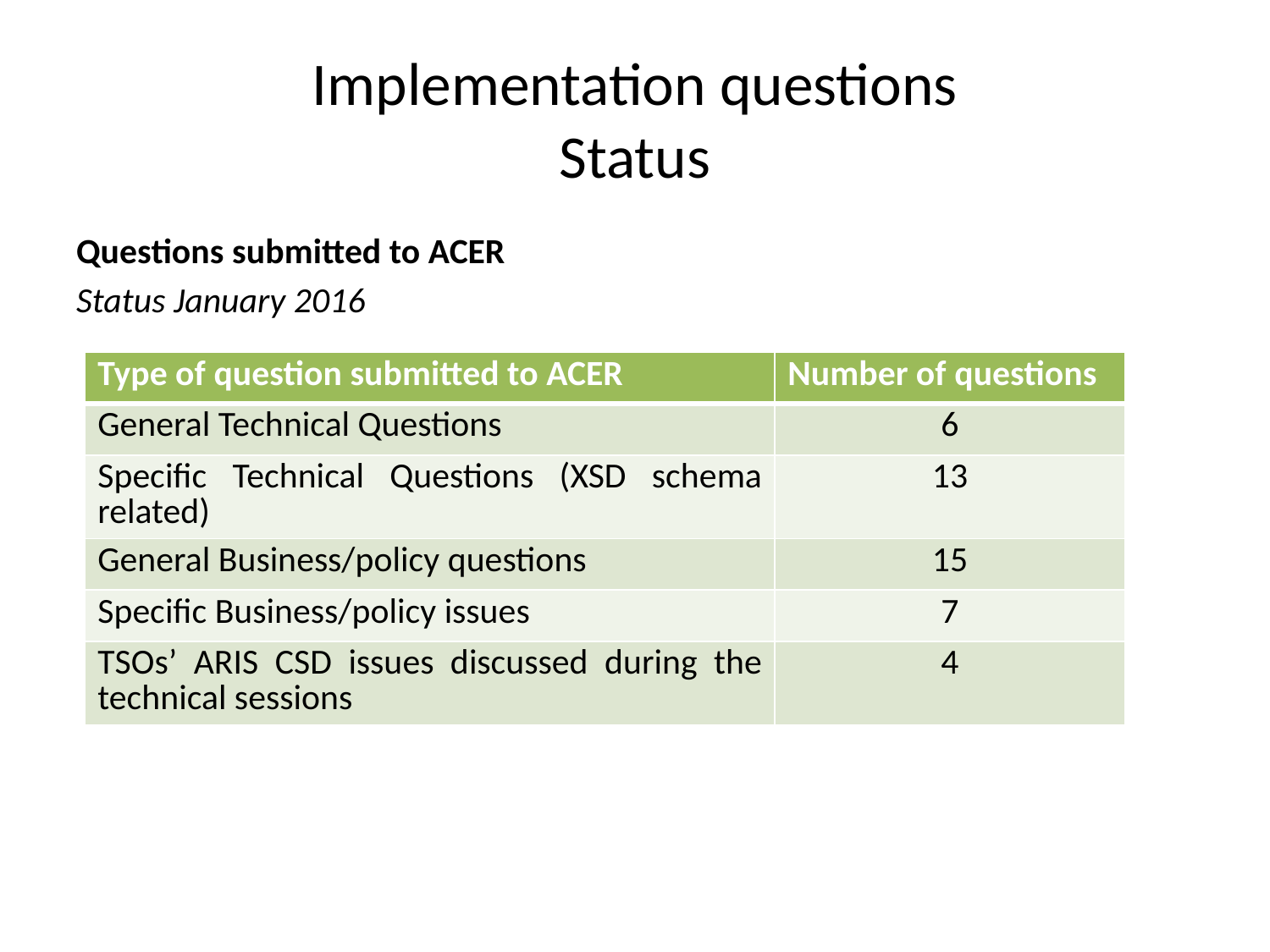

# Implementation questions Status
Questions submitted to ACER
Status January 2016

| Type of question submitted to ACER | Number of questions |
| --- | --- |
| General Technical Questions | 6 |
| Specific Technical Questions (XSD schema related) | 13 |
| General Business/policy questions | 15 |
| Specific Business/policy issues | 7 |
| TSOs’ ARIS CSD issues discussed during the technical sessions | 4 |